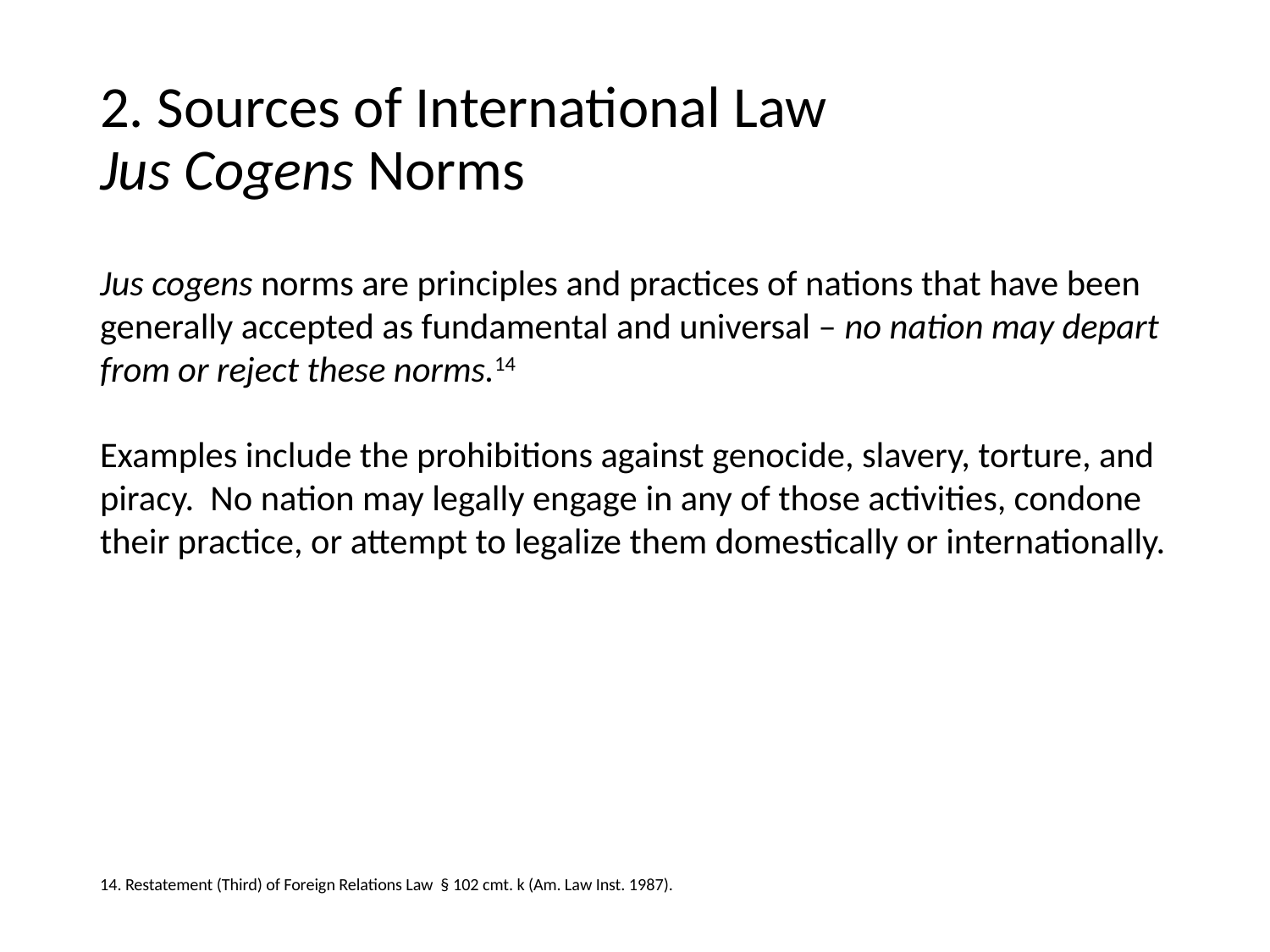

# 2. Sources of International Law Jus Cogens Norms
Jus cogens norms are principles and practices of nations that have been generally accepted as fundamental and universal – no nation may depart from or reject these norms.14

Examples include the prohibitions against genocide, slavery, torture, and piracy.  No nation may legally engage in any of those activities, condone their practice, or attempt to legalize them domestically or internationally.

14. Restatement (Third) of Foreign Relations Law  § 102 cmt. k (Am. Law Inst. 1987).